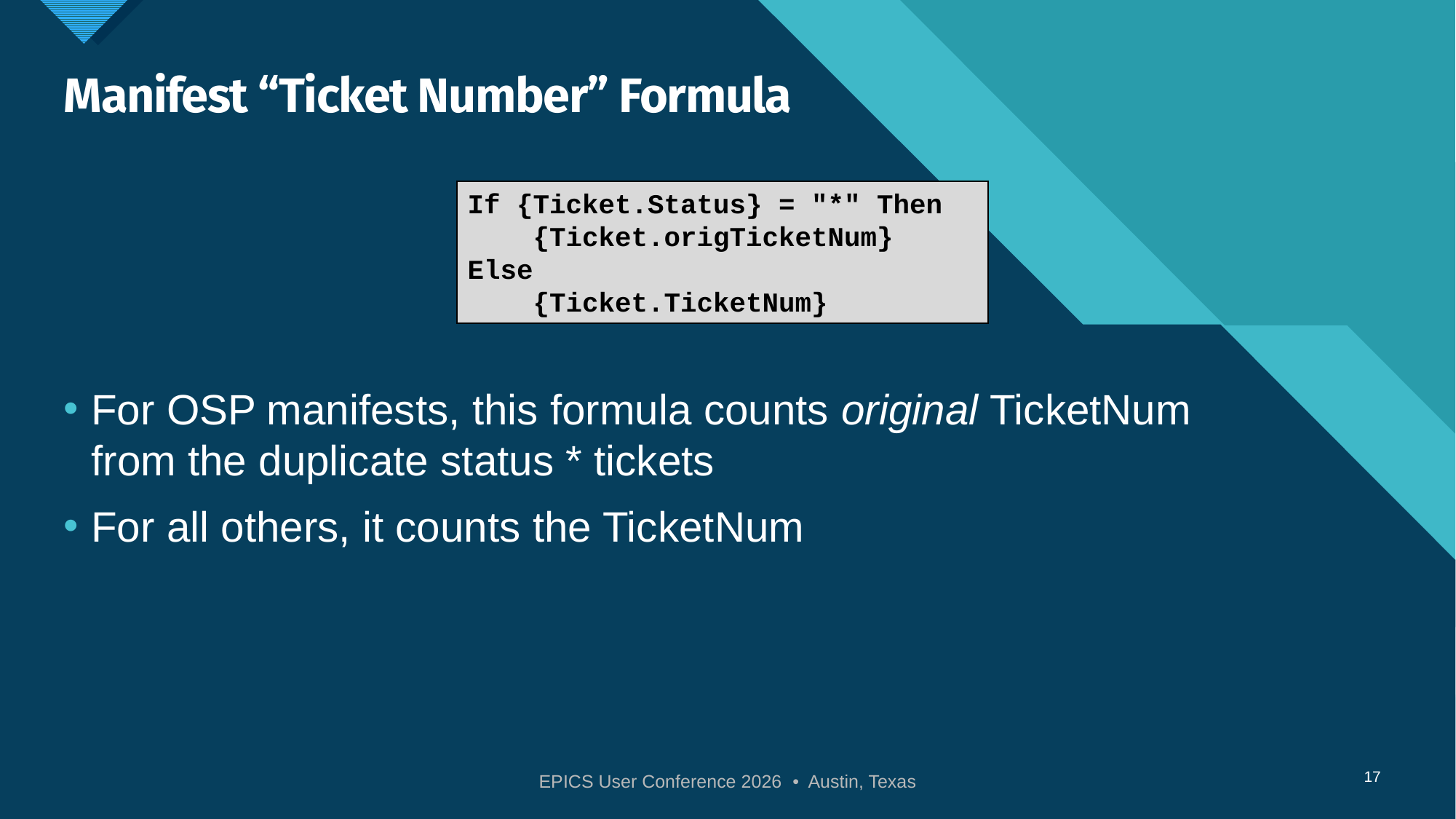

# Manifest “Ticket Number” Formula
If {Ticket.Status} = "*" Then
    {Ticket.origTicketNum}
Else
    {Ticket.TicketNum}
For OSP manifests, this formula counts original TicketNum from the duplicate status * tickets
For all others, it counts the TicketNum

17
EPICS User Conference 2026  •  Austin, Texas